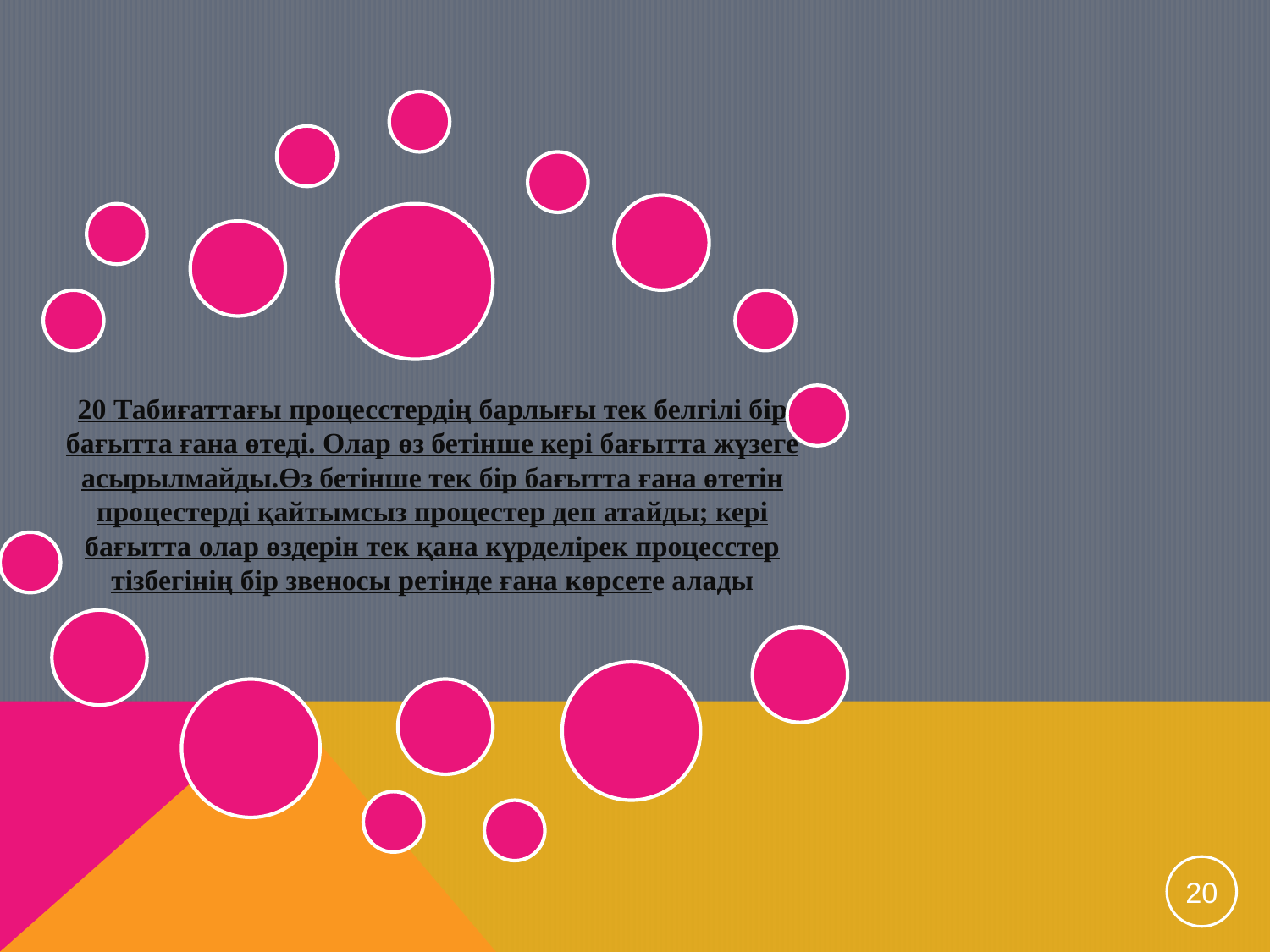

20 Табиғаттағы процесстердiң барлығы тек белгiлi бiр бағытта ғана өтедi. Олар өз бетiнше керi бағытта жүзеге асырылмайды.Өз бетiнше тек бiр бағытта ғана өтетiн процестердi қайтымсыз процестер деп атайды; керi бағытта олар өздерiн тек қана күрделiрек процесстер тiзбегiнiң бiр звеносы ретiнде ғана көрсете алады
20